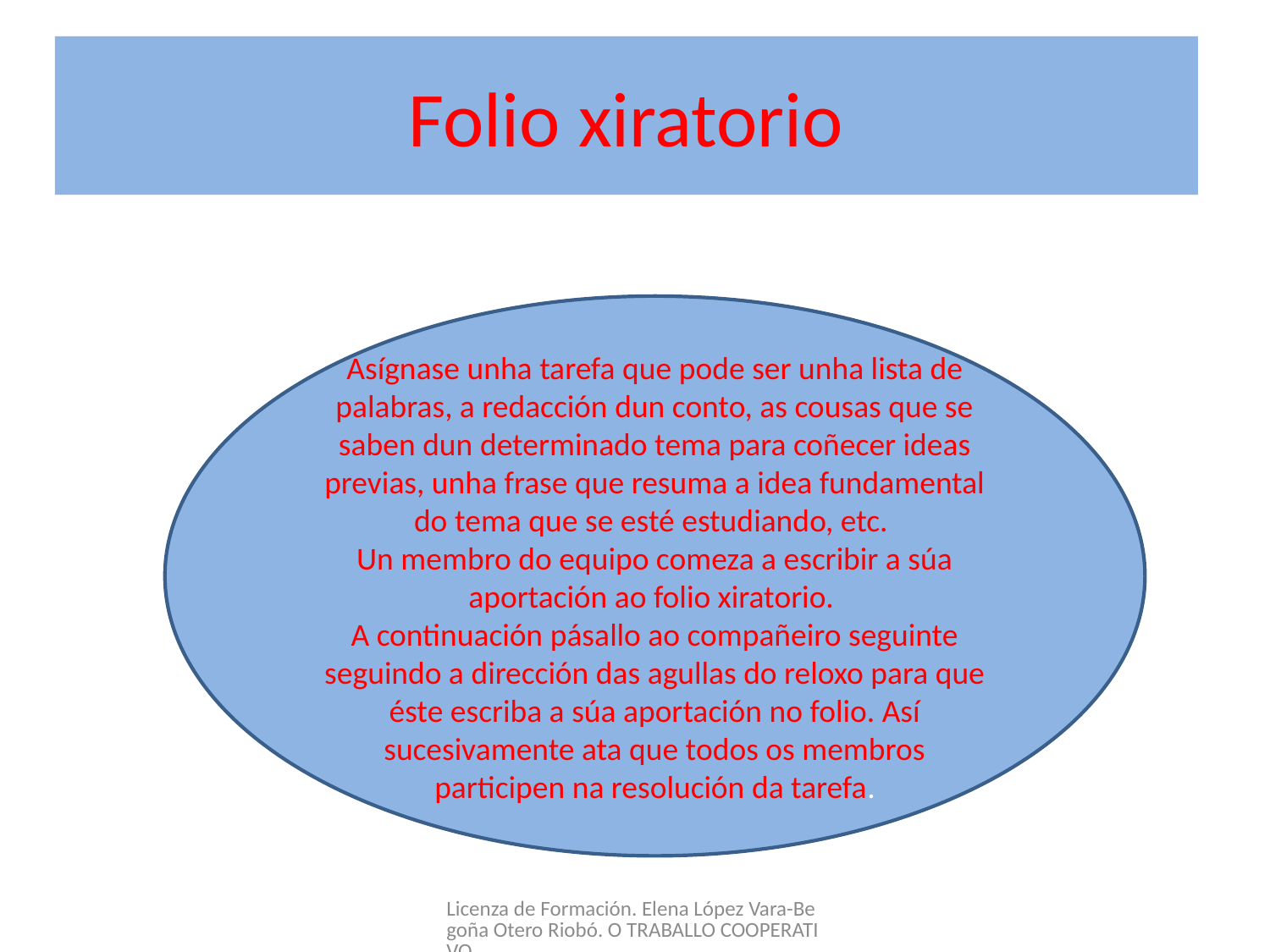

# Folio xiratorio

Asígnase unha tarefa que pode ser unha lista de palabras, a redacción dun conto, as cousas que se saben dun determinado tema para coñecer ideas previas, unha frase que resuma a idea fundamental do tema que se esté estudiando, etc.
Un membro do equipo comeza a escribir a súa aportación ao folio xiratorio.
A continuación pásallo ao compañeiro seguinte seguindo a dirección das agullas do reloxo para que éste escriba a súa aportación no folio. Así sucesivamente ata que todos os membros participen na resolución da tarefa.
Licenza de Formación. Elena López Vara-Begoña Otero Riobó. O TRABALLO COOPERATIVO